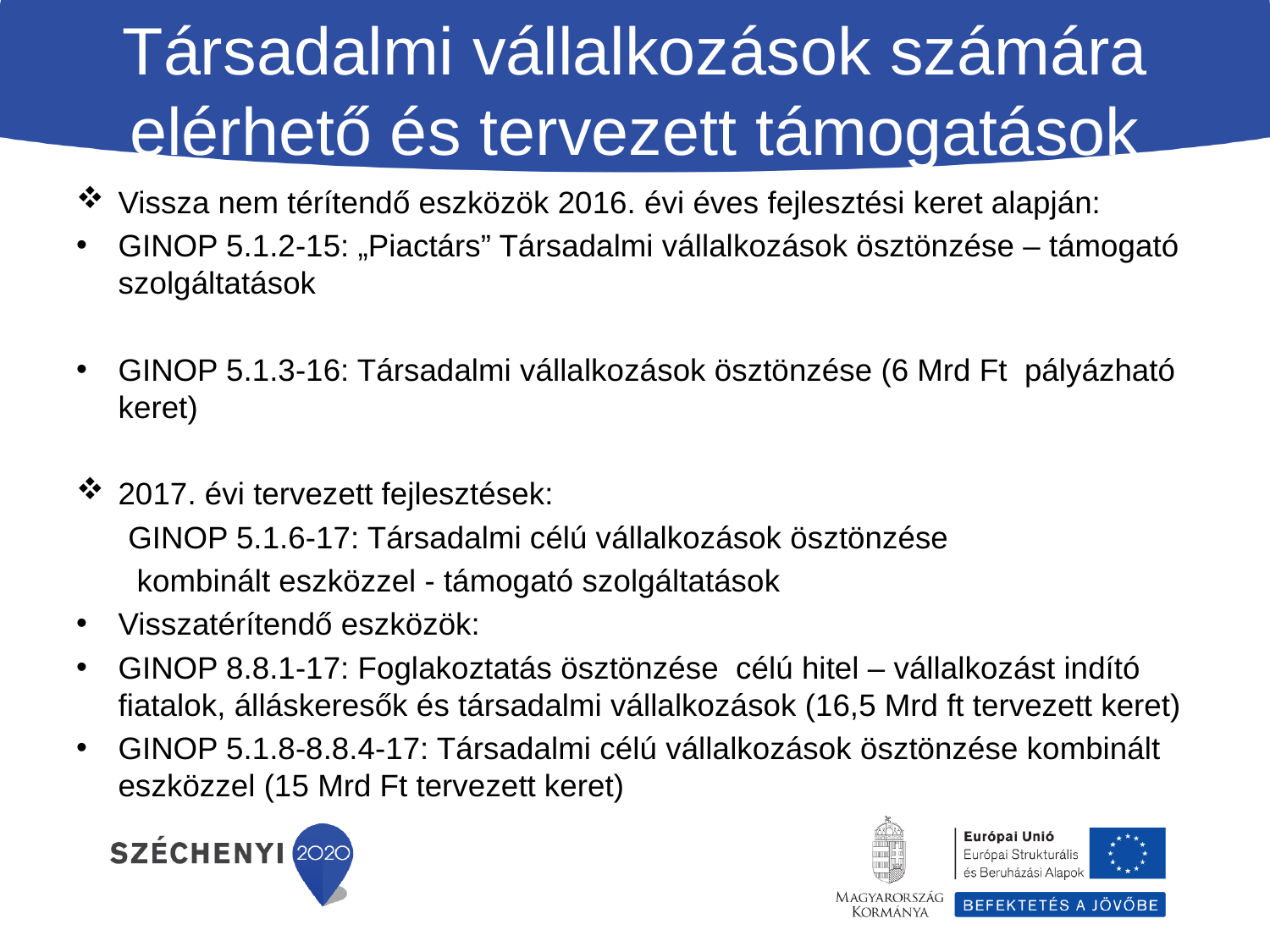

# Társadalmi vállalkozások számára elérhető és tervezett támogatások
Vissza nem térítendő eszközök 2016. évi éves fejlesztési keret alapján:
GINOP 5.1.2-15: „Piactárs” Társadalmi vállalkozások ösztönzése – támogató szolgáltatások

GINOP 5.1.3-16: Társadalmi vállalkozások ösztönzése (6 Mrd Ft  pályázható keret)

2017. évi tervezett fejlesztések:
      GINOP 5.1.6-17: Társadalmi célú vállalkozások ösztönzése
       kombinált eszközzel - támogató szolgáltatások
Visszatérítendő eszközök:
GINOP 8.8.1-17: Foglakoztatás ösztönzése  célú hitel – vállalkozást indító fiatalok, álláskeresők és társadalmi vállalkozások (16,5 Mrd ft tervezett keret)
GINOP 5.1.8-8.8.4-17: Társadalmi célú vállalkozások ösztönzése kombinált eszközzel (15 Mrd Ft tervezett keret)